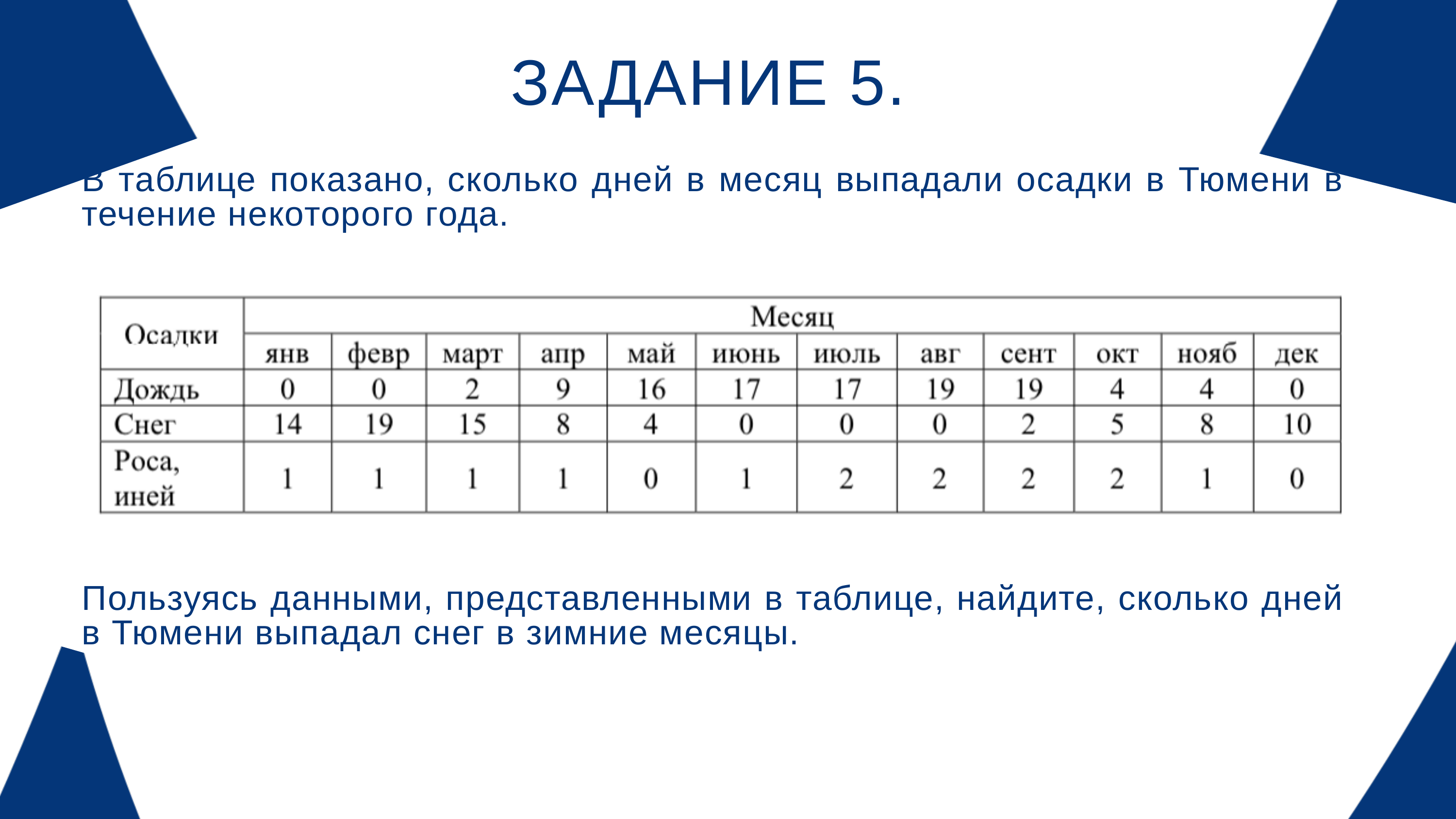

ЗАДАНИЕ 5.
В таблице показано, сколько дней в месяц выпадали осадки в Тюмени в течение некоторого года.

Пользуясь данными, представленными в таблице, найдите, сколько дней в Тюмени выпадал снег в зимние месяцы.